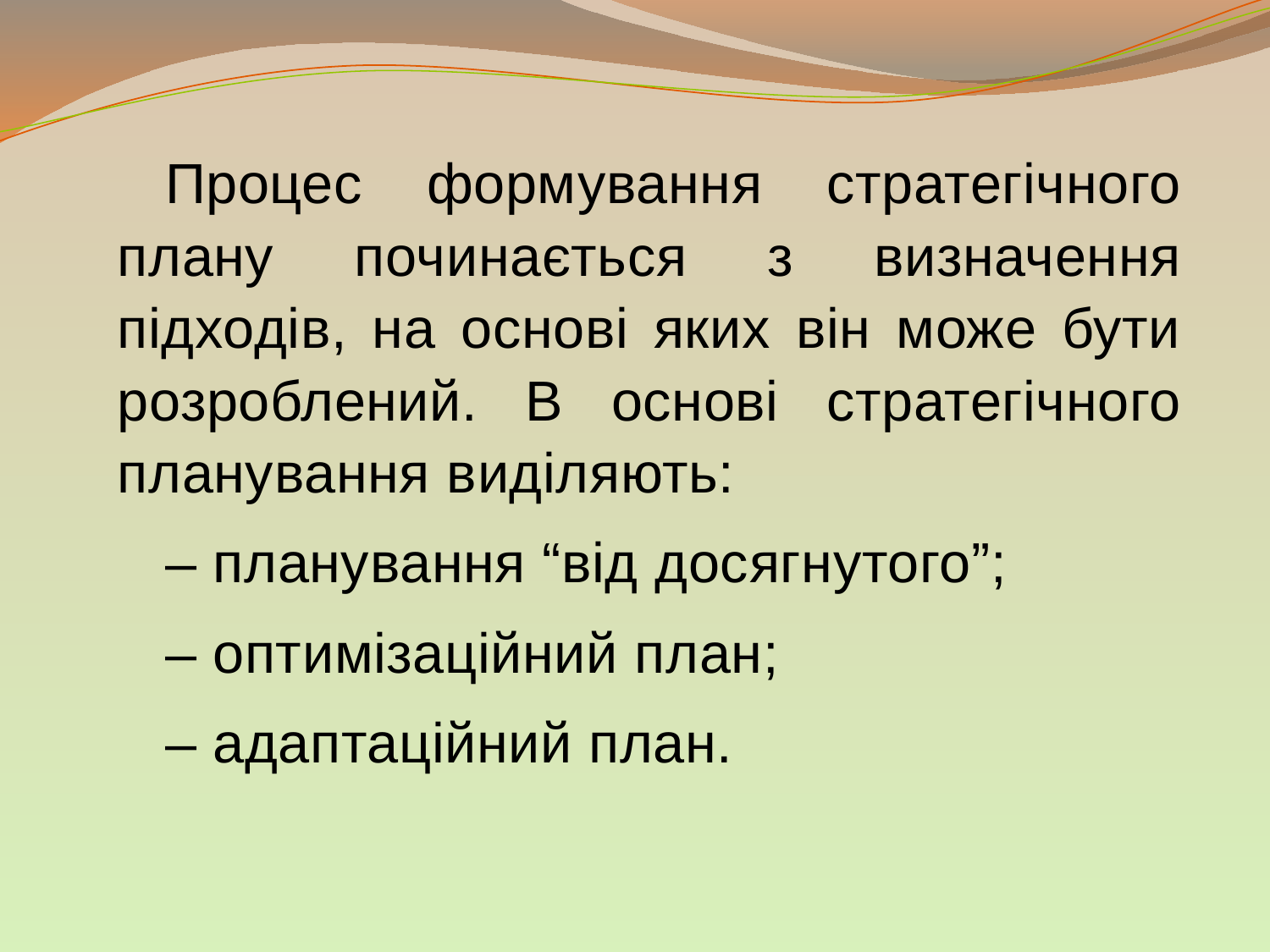

Процес формування стратегічного плану починається з визначення підходів, на основі яких він може бути розроблений. В основі стратегічного планування виділяють:
– планування “від досягнутого”;
– оптимізаційний план;
– адаптаційний план.